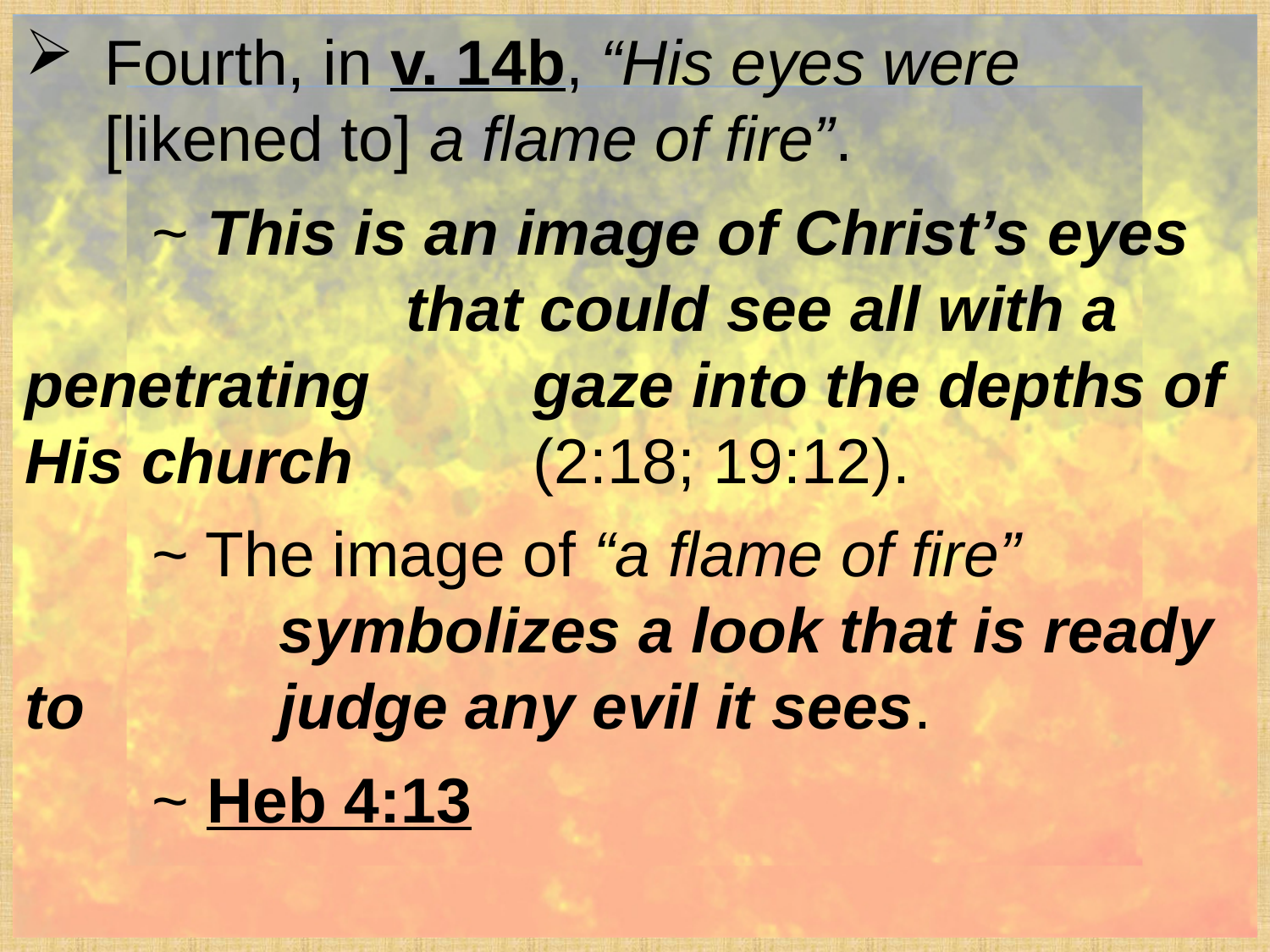

Fourth, in v. 14b, “His eyes were [likened to] a flame of fire”.
	~ This is an image of Christ’s eyes 			that could see all with a penetrating 		gaze into the depths of His church 		(2:18; 19:12).
	~ The image of “a flame of fire” 				symbolizes a look that is ready to 		judge any evil it sees.
	~ Heb 4:13